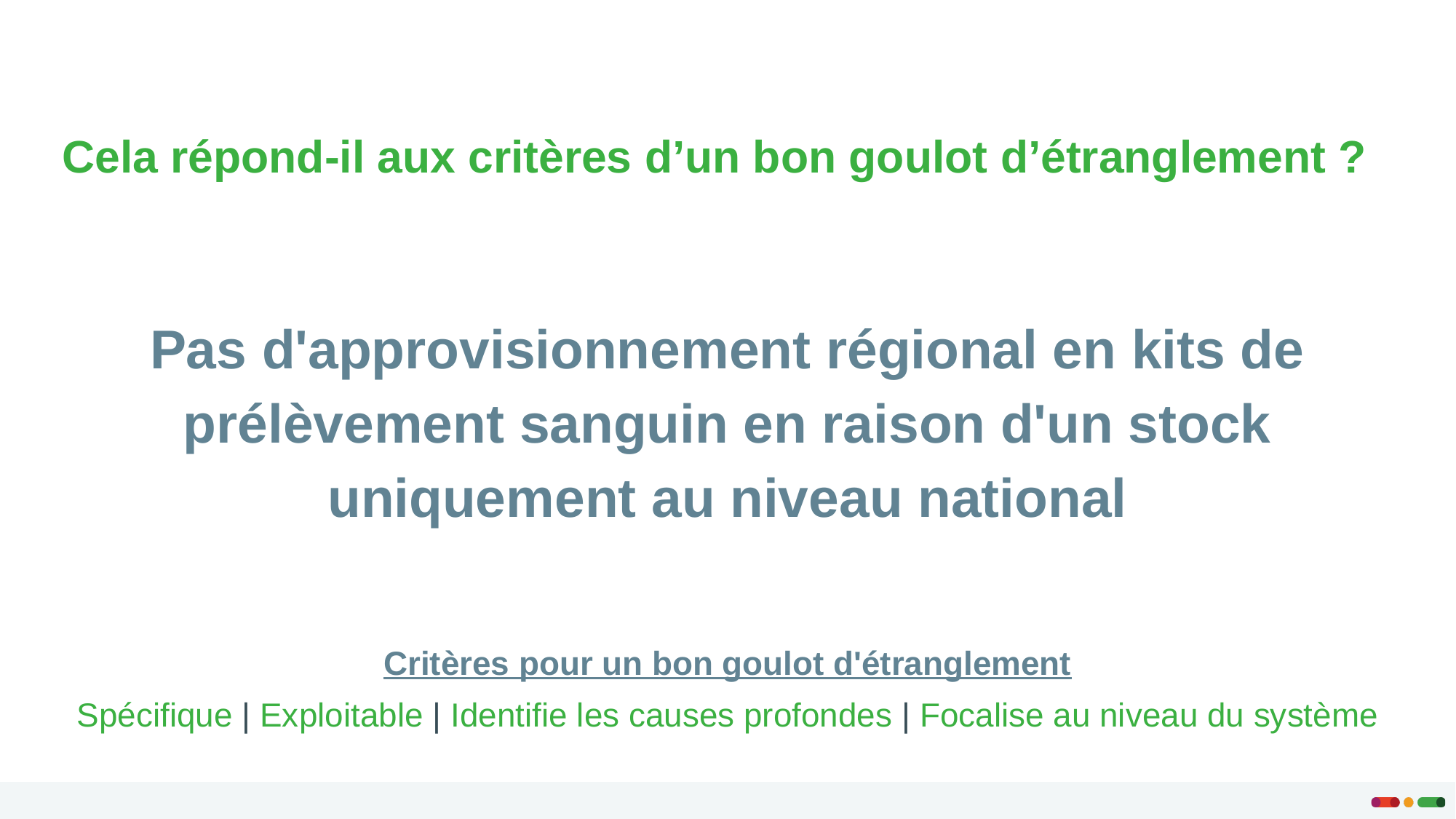

Cela répond-il aux critères d’un bon goulot d’étranglement ?
Pas d'approvisionnement régional en kits de prélèvement sanguin en raison d'un stock uniquement au niveau national
Critères pour un bon goulot d'étranglement
Spécifique | Exploitable | Identifie les causes profondes | Focalise au niveau du système